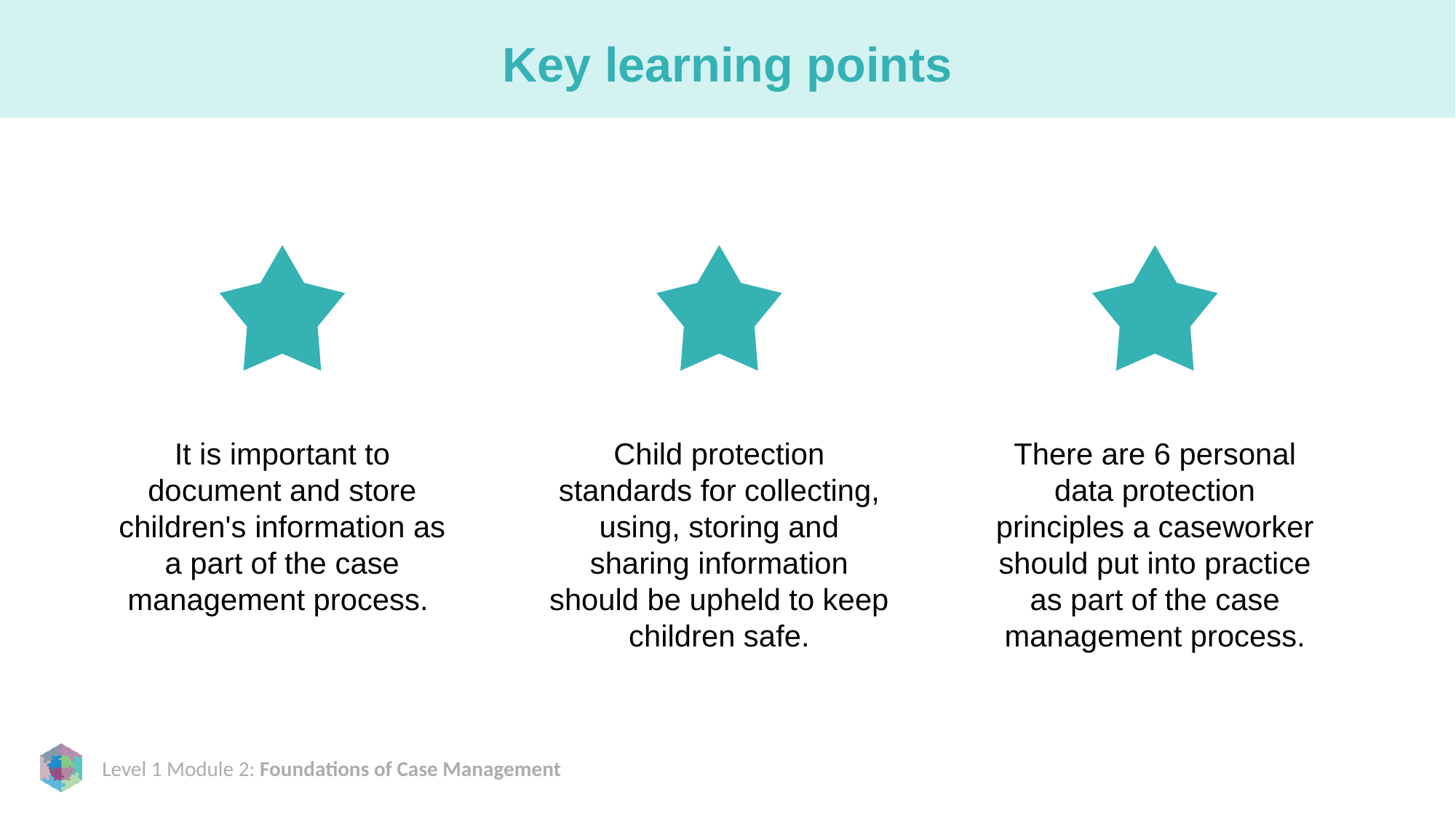

# Key learning points

It is important to document and store children's information as a part of the case management process.
Child protection standards for collecting, using, storing and sharing information should be upheld to keep children safe.
There are 6 personal data protection principles a caseworker should put into practice as part of the case management process.